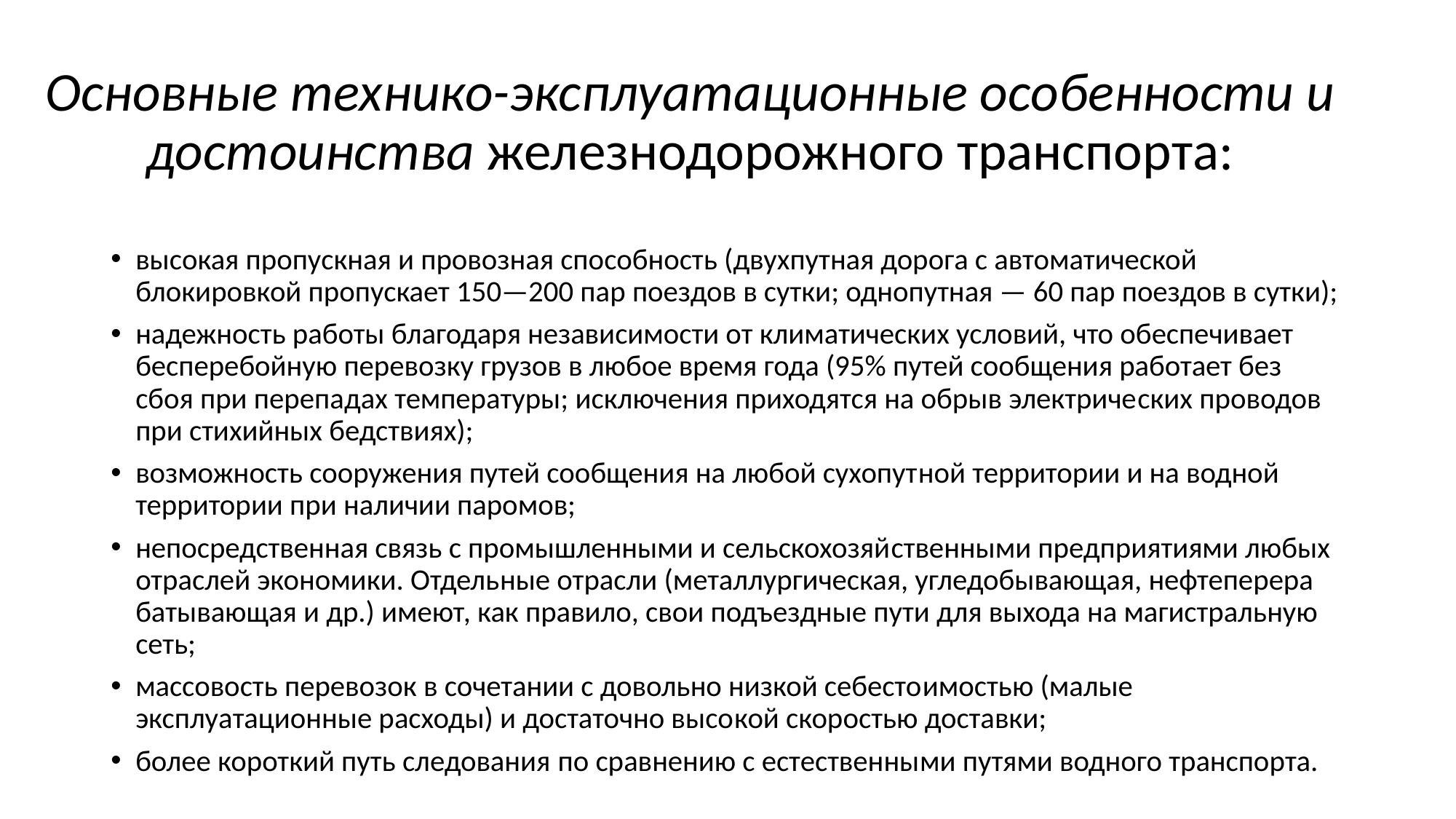

# Основные технико-эксплуатационные особенности и достоинства железнодорожного транспорта:
высокая пропускная и провозная способность (двухпутная дорога с автоматической блокировкой пропускает 150—200 пар поездов в сутки; однопутная — 60 пар поездов в сутки);
надежность работы благодаря независимости от климатических условий, что обеспечивает бесперебойную перевозку грузов в любое время года (95% путей сообщения работает без сбоя при перепа­дах температуры; исключения приходятся на обрыв электриче­ских проводов при стихийных бедствиях);
возможность сооружения путей сообщения на любой сухопут­ной территории и на водной территории при наличии паромов;
непосредственная связь с промышленными и сельскохозяй­ственными предприятиями любых отраслей экономики. Отдель­ные отрасли (металлургическая, угледобывающая, нефтеперера­батывающая и др.) имеют, как правило, свои подъездные пути для выхода на магистральную сеть;
массовость перевозок в сочетании с довольно низкой себесто­имостью (малые эксплуатационные расходы) и достаточно высо­кой скоростью доставки;
более короткий путь следования по сравнению с естественны­ми путями водного транспорта.